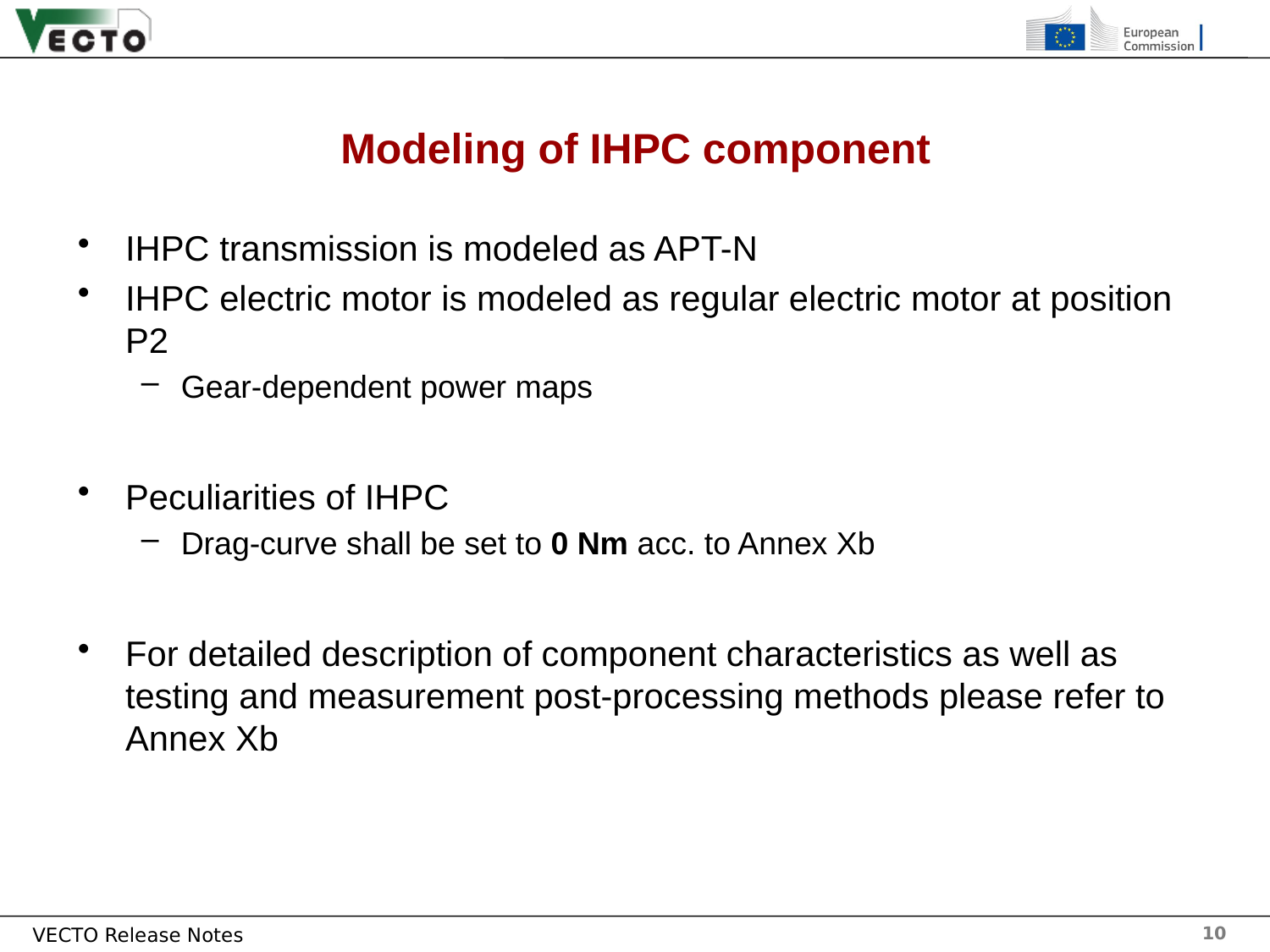

# Modeling of IHPC component
IHPC transmission is modeled as APT-N
IHPC electric motor is modeled as regular electric motor at position P2
Gear-dependent power maps

Peculiarities of IHPC
Drag-curve shall be set to 0 Nm acc. to Annex Xb

For detailed description of component characteristics as well as
testing and measurement post-processing methods please refer to Annex Xb